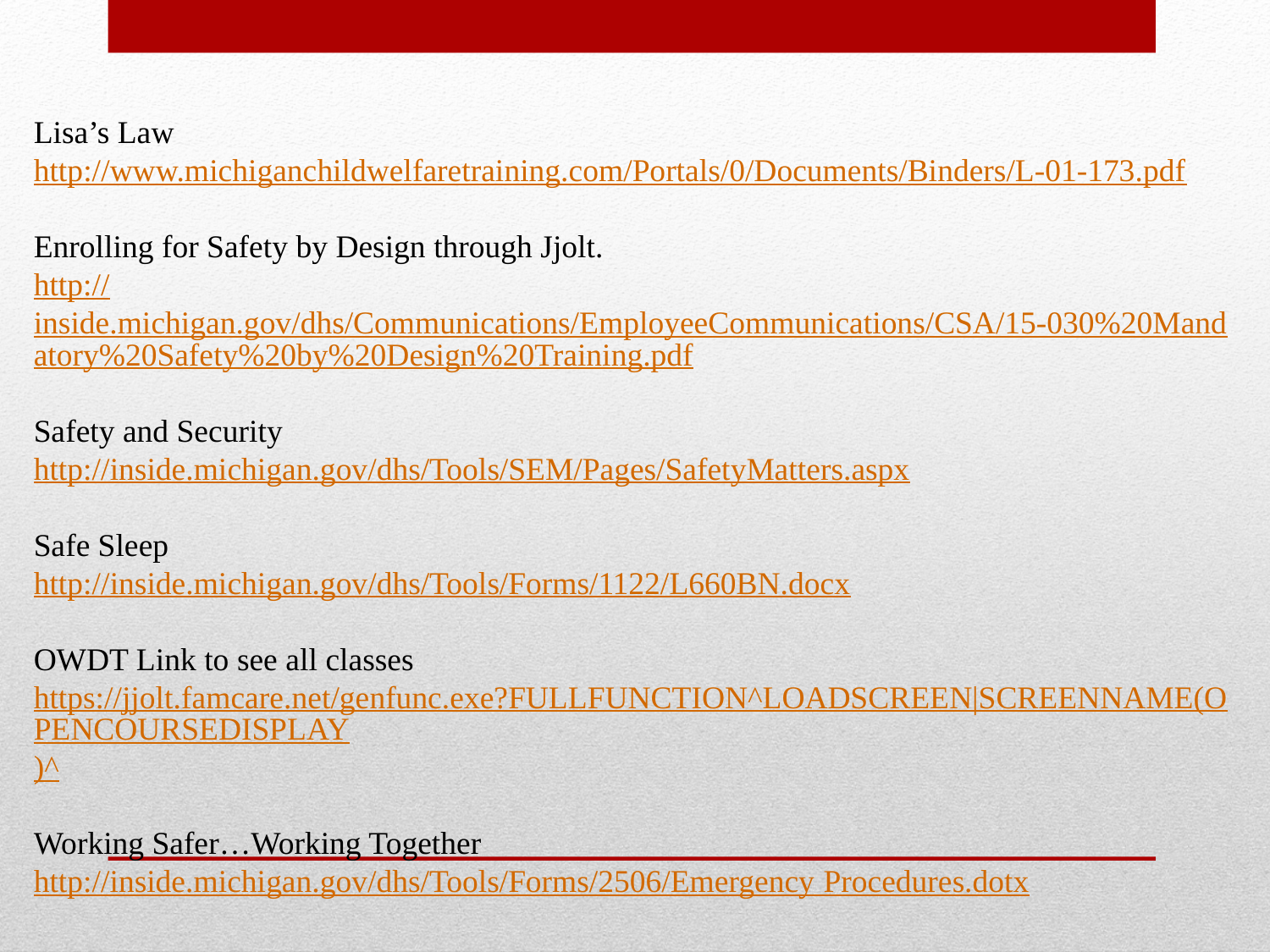

Lisa’s Law
http://www.michiganchildwelfaretraining.com/Portals/0/Documents/Binders/L-01-173.pdf

Enrolling for Safety by Design through Jjolt.
http://inside.michigan.gov/dhs/Communications/EmployeeCommunications/CSA/15-030%20Mandatory%20Safety%20by%20Design%20Training.pdf

Safety and Security
http://inside.michigan.gov/dhs/Tools/SEM/Pages/SafetyMatters.aspx

Safe Sleep
http://inside.michigan.gov/dhs/Tools/Forms/1122/L660BN.docx

OWDT Link to see all classes
https://jjolt.famcare.net/genfunc.exe?FULLFUNCTION^LOADSCREEN|SCREENNAME(OPENCOURSEDISPLAY)^

Working Safer…Working Together
http://inside.michigan.gov/dhs/Tools/Forms/2506/Emergency Procedures.dotx